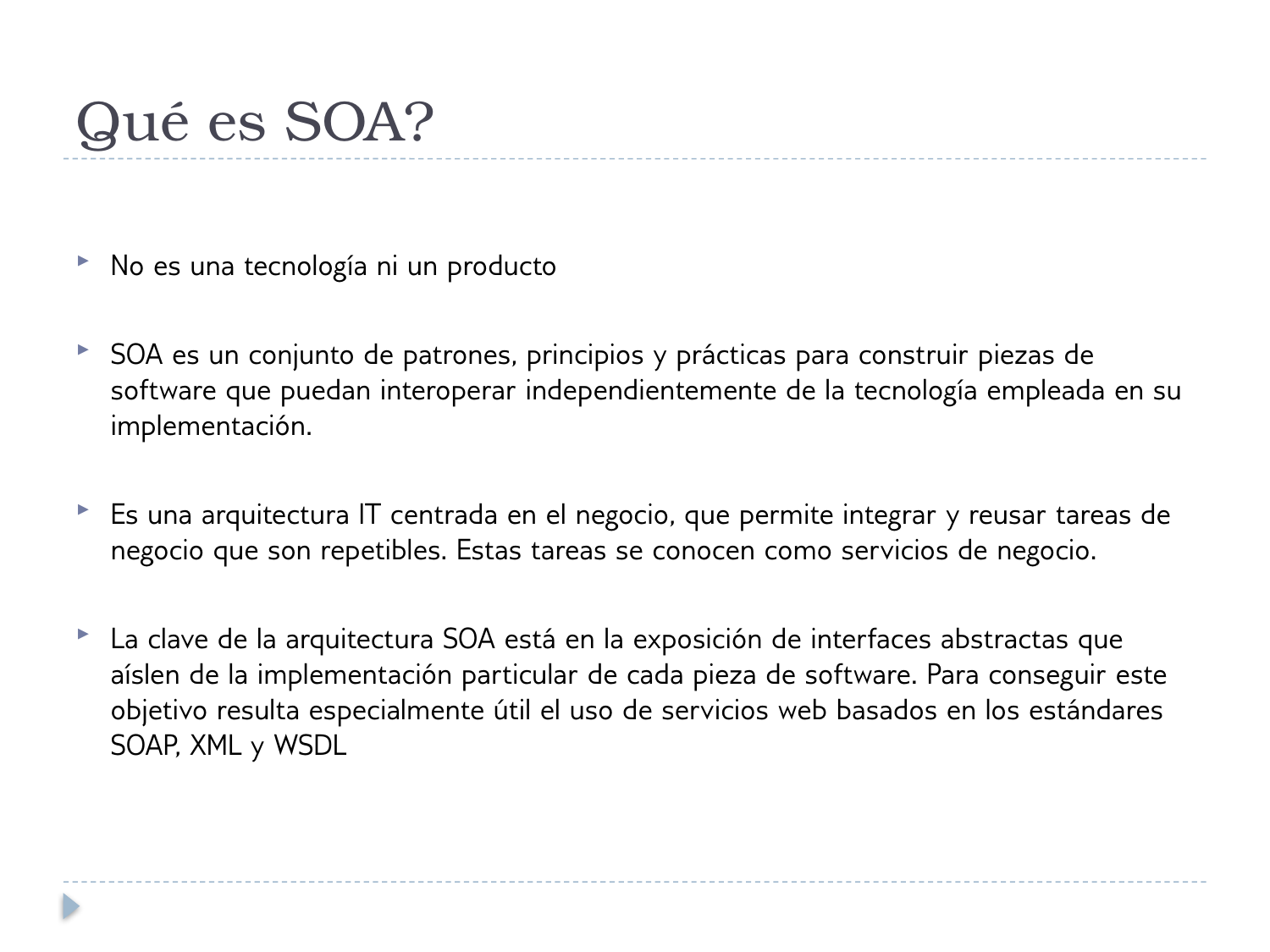

# Qué es SOA?
No es una tecnología ni un producto

SOA es un conjunto de patrones, principios y prácticas para construir piezas de software que puedan interoperar independientemente de la tecnología empleada en su implementación.

Es una arquitectura IT centrada en el negocio, que permite integrar y reusar tareas de negocio que son repetibles. Estas tareas se conocen como servicios de negocio.

La clave de la arquitectura SOA está en la exposición de interfaces abstractas que aíslen de la implementación particular de cada pieza de software. Para conseguir este objetivo resulta especialmente útil el uso de servicios web basados en los estándares SOAP, XML y WSDL